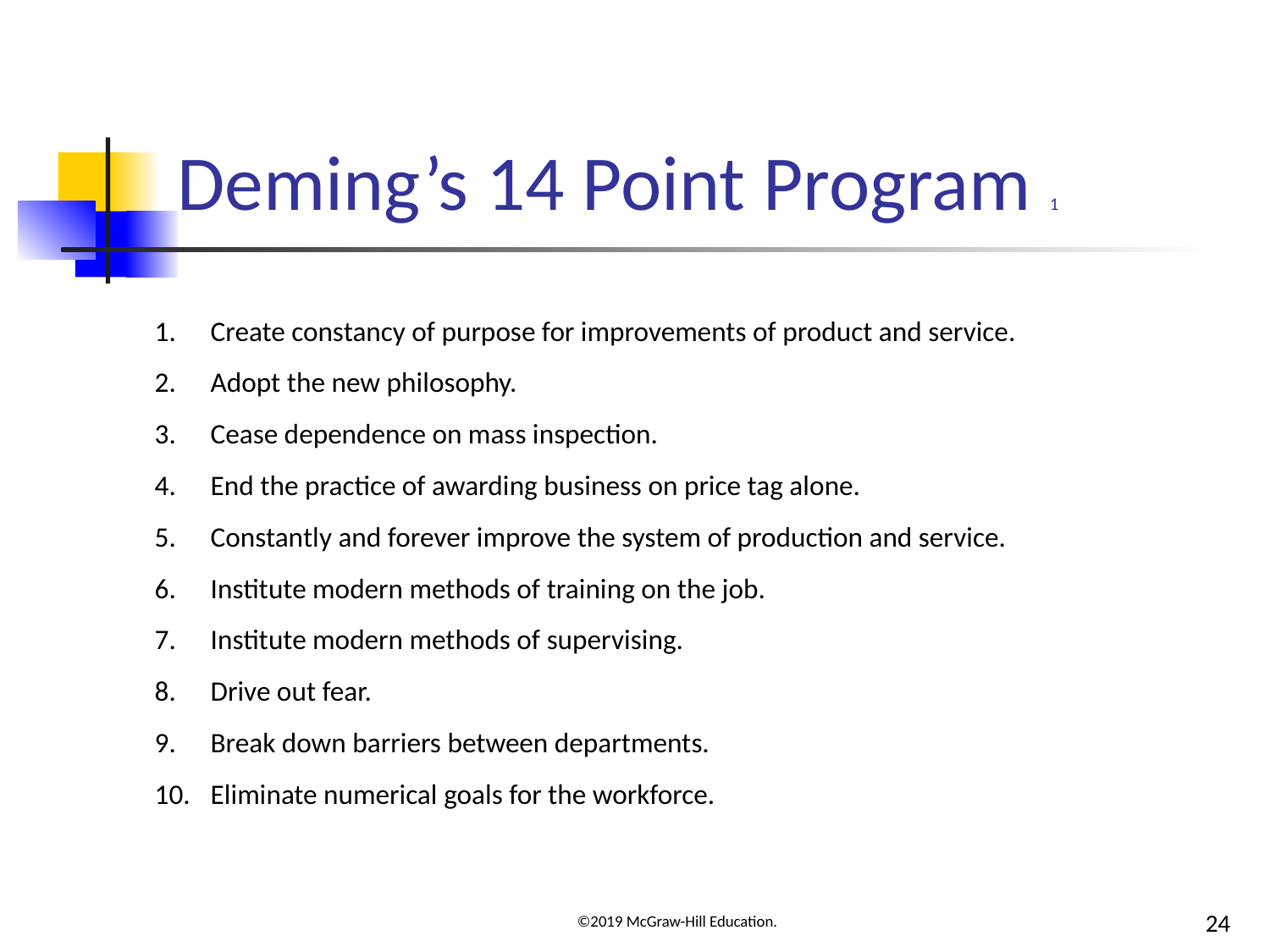

# Deming’s 14 Point Program 1
Create constancy of purpose for improvements of product and service.
Adopt the new philosophy.
Cease dependence on mass inspection.
End the practice of awarding business on price tag alone.
Constantly and forever improve the system of production and service.
Institute modern methods of training on the job.
Institute modern methods of supervising.
Drive out fear.
Break down barriers between departments.
Eliminate numerical goals for the workforce.